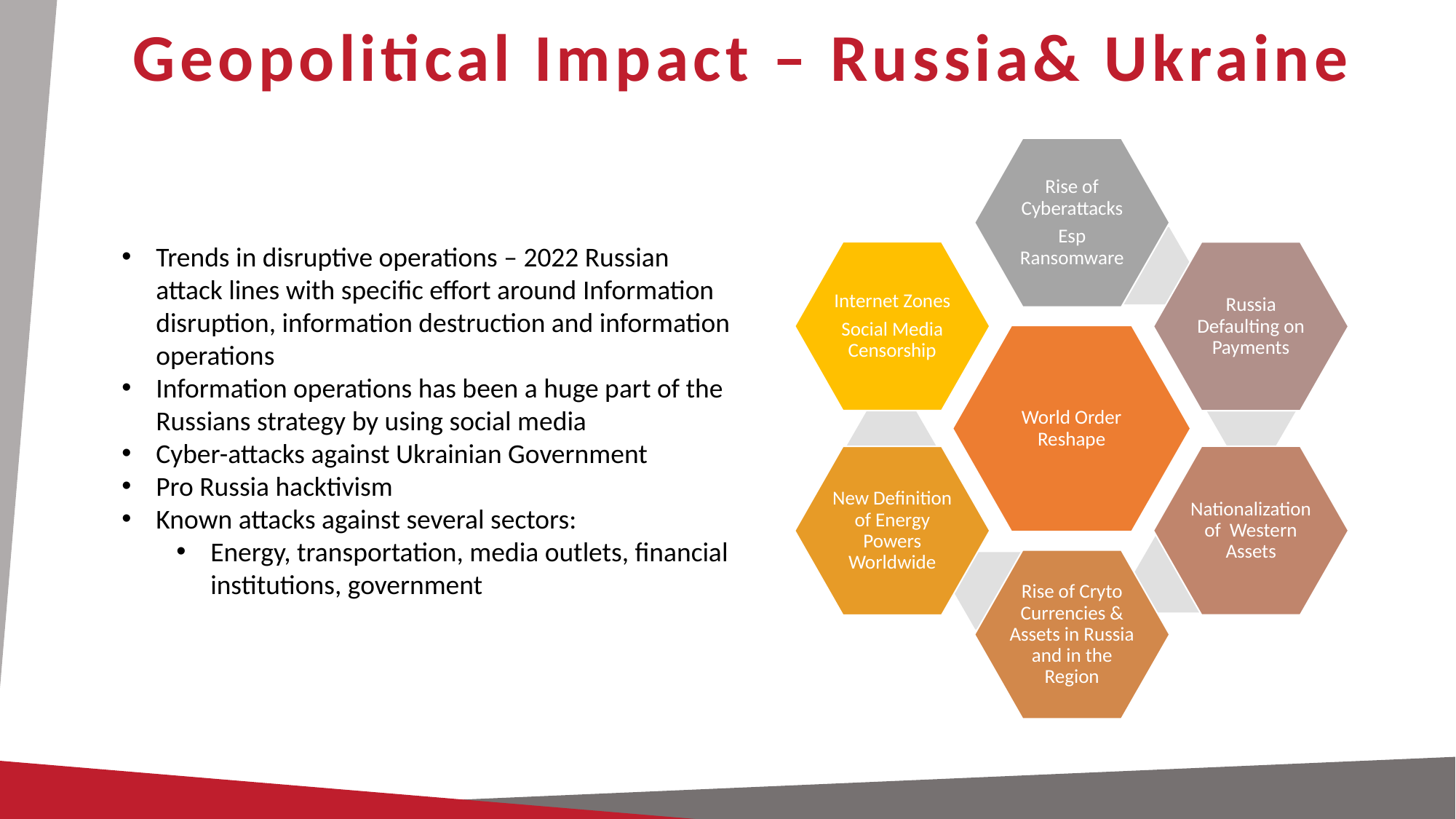

Geopolitical Impact – Russia& Ukraine
World Order Reshape
Rise of Cyberattacks
Esp Ransomware
Russia Defaulting on Payments
Nationalization of  Western Assets
Rise of Cryto Currencies & Assets in Russia and in the Region
New Definition of Energy Powers Worldwide
Internet Zones
Social Media Censorship
Trends in disruptive operations – 2022 Russian attack lines with specific effort around Information disruption, information destruction and information operations
Information operations has been a huge part of the Russians strategy by using social media
Cyber-attacks against Ukrainian Government
Pro Russia hacktivism
Known attacks against several sectors:
Energy, transportation, media outlets, financial institutions, government